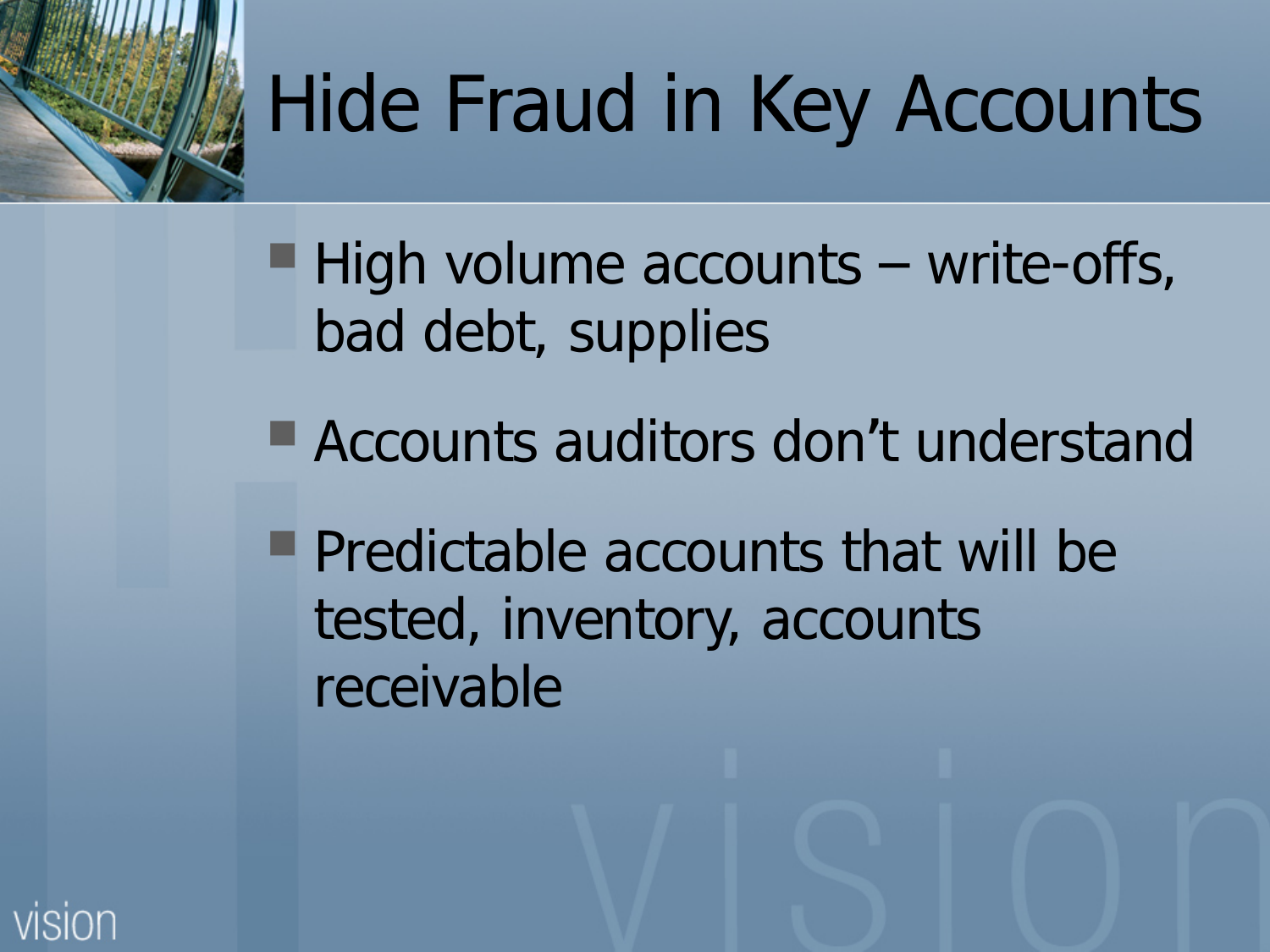

# Hide Fraud in Key Accounts
High volume accounts – write-offs, bad debt, supplies
Accounts auditors don’t understand
Predictable accounts that will be tested, inventory, accounts receivable